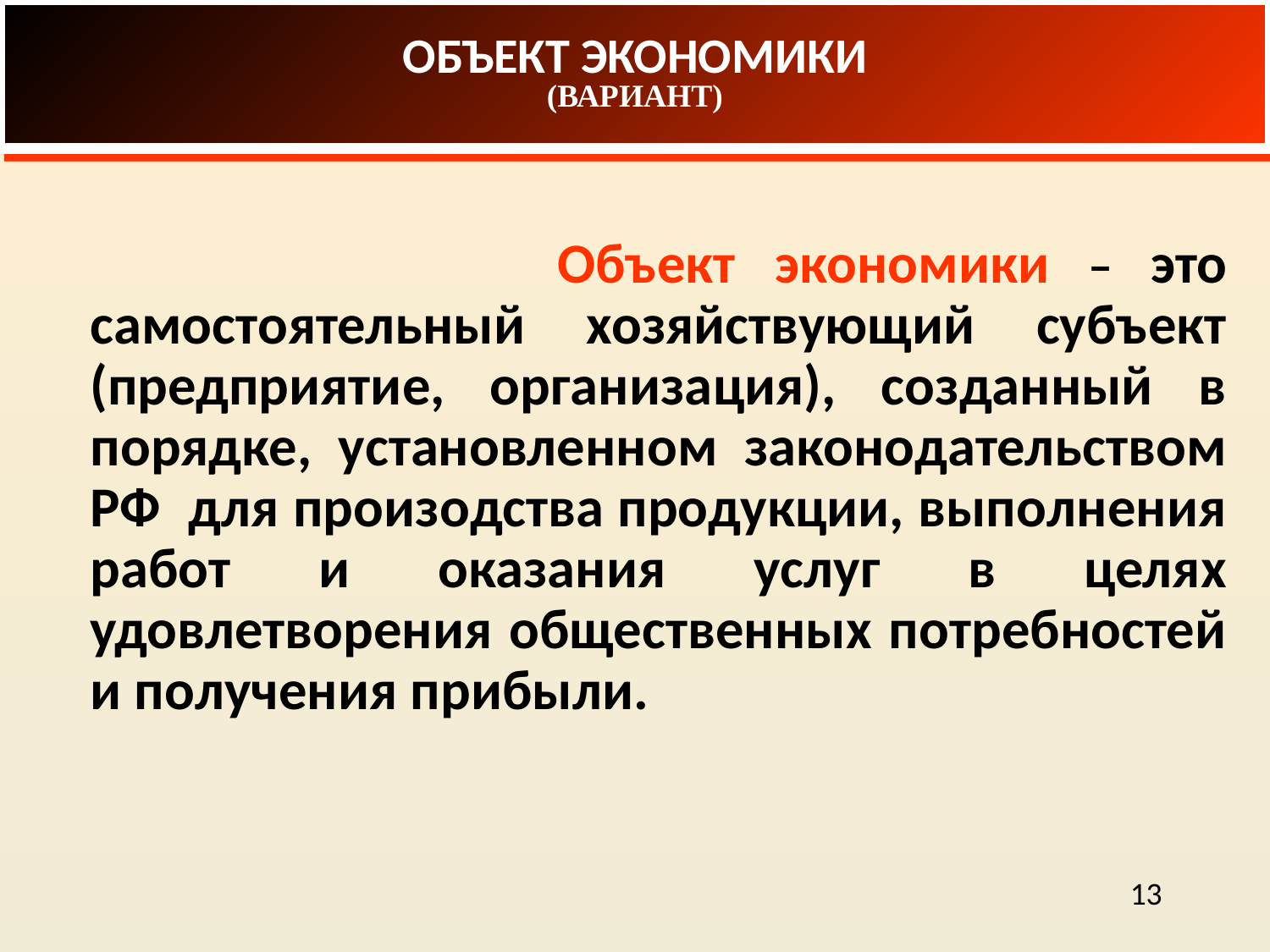

ОБЪЕКТ  ЭКОНОМИКИ
ОБЪЕКТ ЭКОНОМИКИ
(ВАРИАНТ)
             Объект экономики – это самостоятельный хозяйствующий субъект (предприятие, организация), созданный в порядке, установленном законодательством РФ  для произодства продукции, выполнения работ и оказания услуг в целях удовлетворения общественных потребностей и получения прибыли.
13